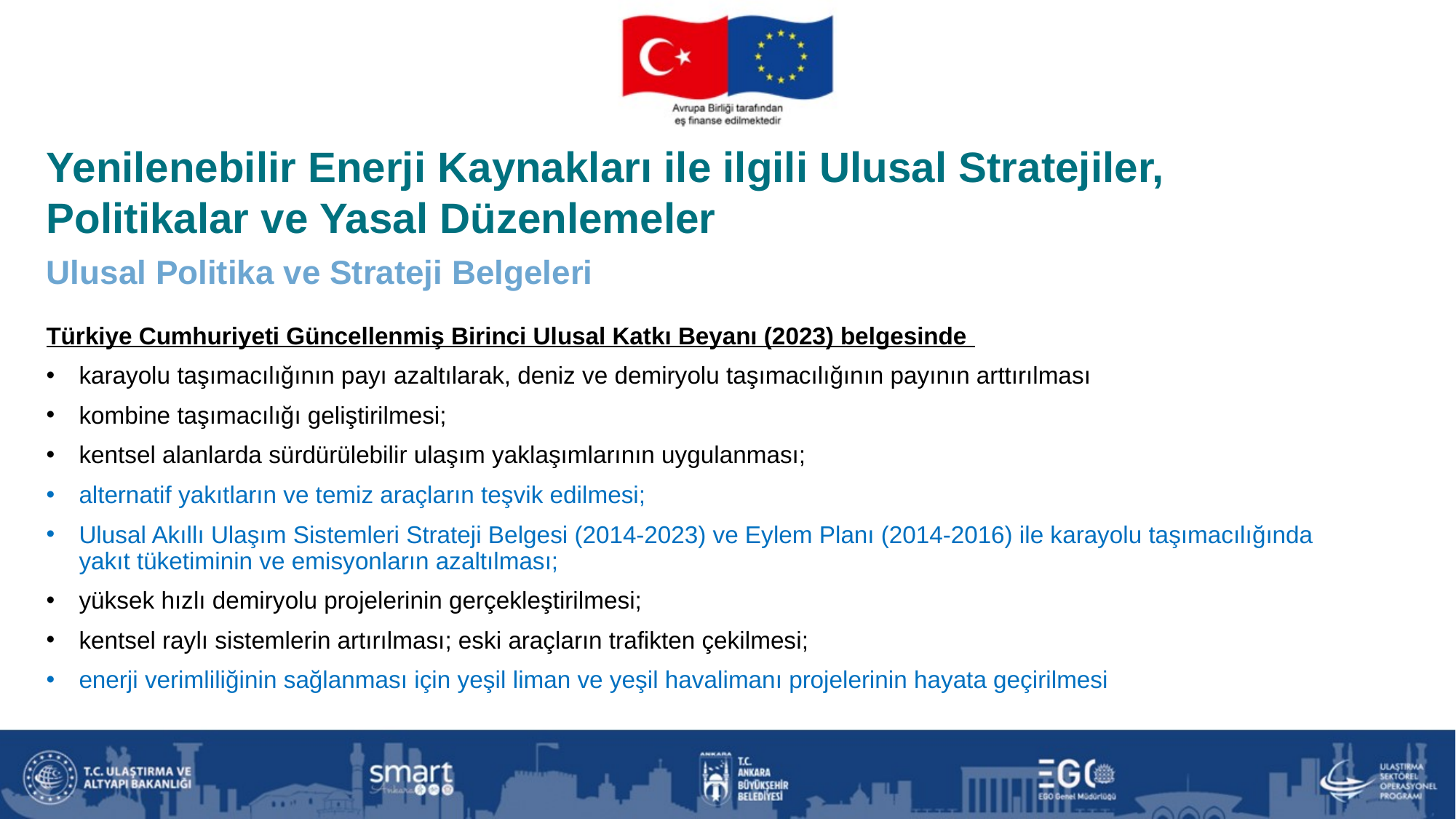

Yenilenebilir Enerji Kaynakları ile ilgili Ulusal Stratejiler, Politikalar ve Yasal Düzenlemeler
Ulusal Politika ve Strateji Belgeleri

Türkiye Cumhuriyeti Güncellenmiş Birinci Ulusal Katkı Beyanı (2023) belgesinde
karayolu taşımacılığının payı azaltılarak, deniz ve demiryolu taşımacılığının payının arttırılması
kombine taşımacılığı geliştirilmesi;
kentsel alanlarda sürdürülebilir ulaşım yaklaşımlarının uygulanması;
alternatif yakıtların ve temiz araçların teşvik edilmesi;
Ulusal Akıllı Ulaşım Sistemleri Strateji Belgesi (2014-2023) ve Eylem Planı (2014-2016) ile karayolu taşımacılığında yakıt tüketiminin ve emisyonların azaltılması;
yüksek hızlı demiryolu projelerinin gerçekleştirilmesi;
kentsel raylı sistemlerin artırılması; eski araçların trafikten çekilmesi;
enerji verimliliğinin sağlanması için yeşil liman ve yeşil havalimanı projelerinin hayata geçirilmesi